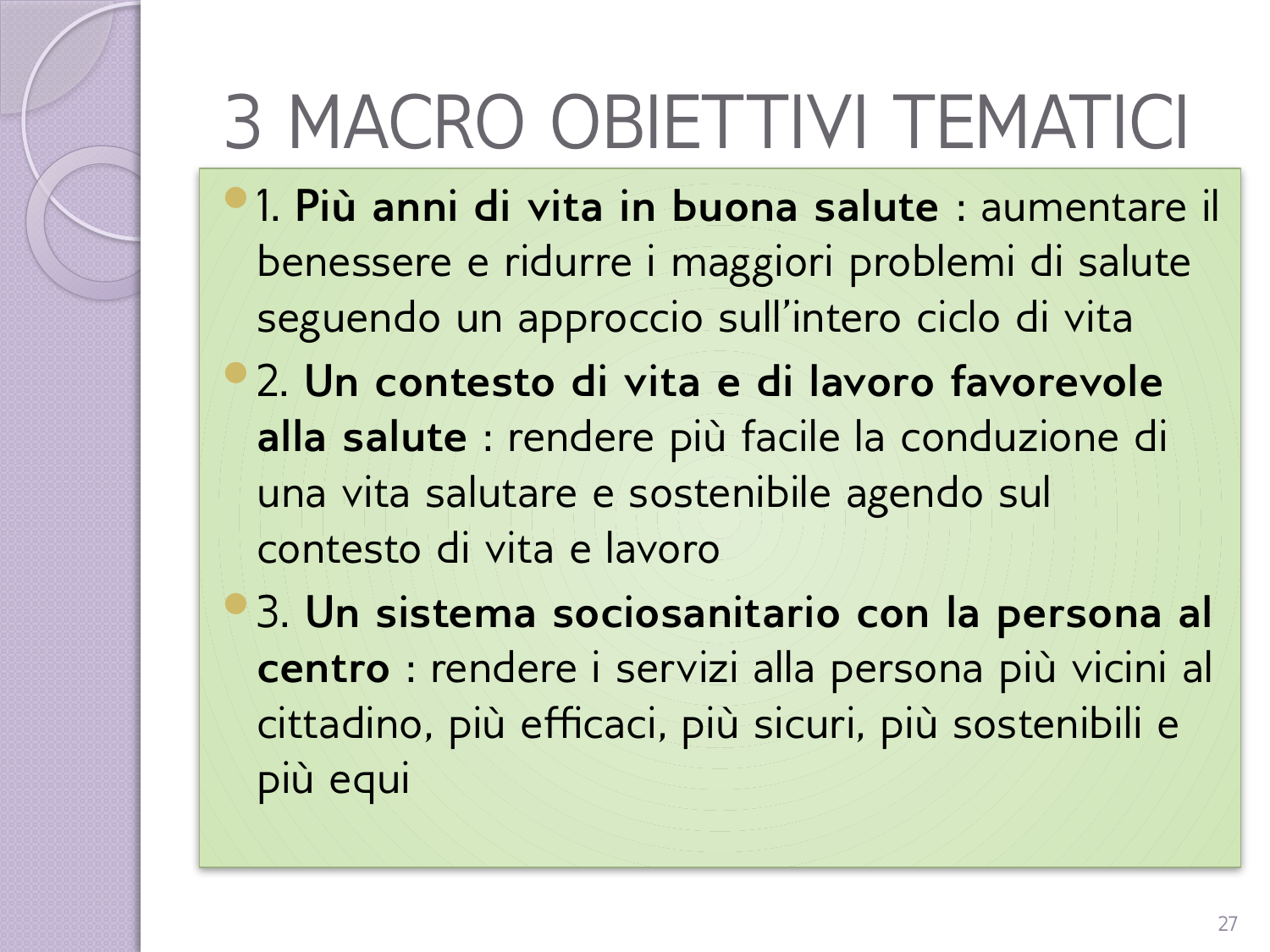

# 3 macro obiettivi tematici
1. Più anni di vita in buona salute : aumentare il benessere e ridurre i maggiori problemi di salute seguendo un approccio sull’intero ciclo di vita
2. Un contesto di vita e di lavoro favorevole alla salute : rendere più facile la conduzione di una vita salutare e sostenibile agendo sul contesto di vita e lavoro
3. Un sistema sociosanitario con la persona al centro : rendere i servizi alla persona più vicini al cittadino, più efficaci, più sicuri, più sostenibili e più equi
27